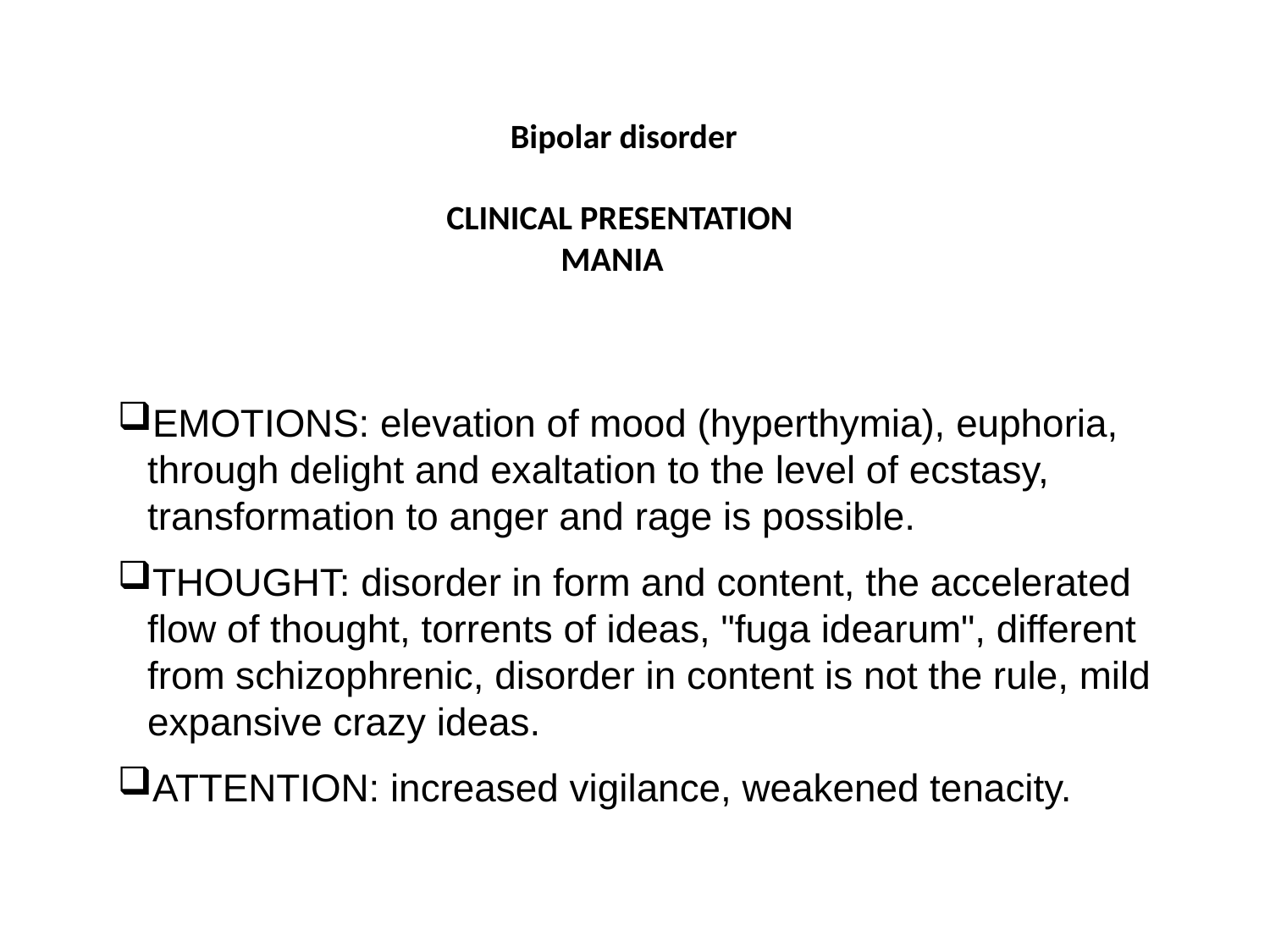

Bipolar disorder
CLINICAL PRESENTATION
MANIA

EMOTIONS: elevation of mood (hyperthymia), euphoria, through delight and exaltation to the level of ecstasy, transformation to anger and rage is possible.
THOUGHT: disorder in form and content, the accelerated flow of thought, torrents of ideas, "fuga idearum", different from schizophrenic, disorder in content is not the rule, mild expansive crazy ideas.
ATTENTION: increased vigilance, weakened tenacity.